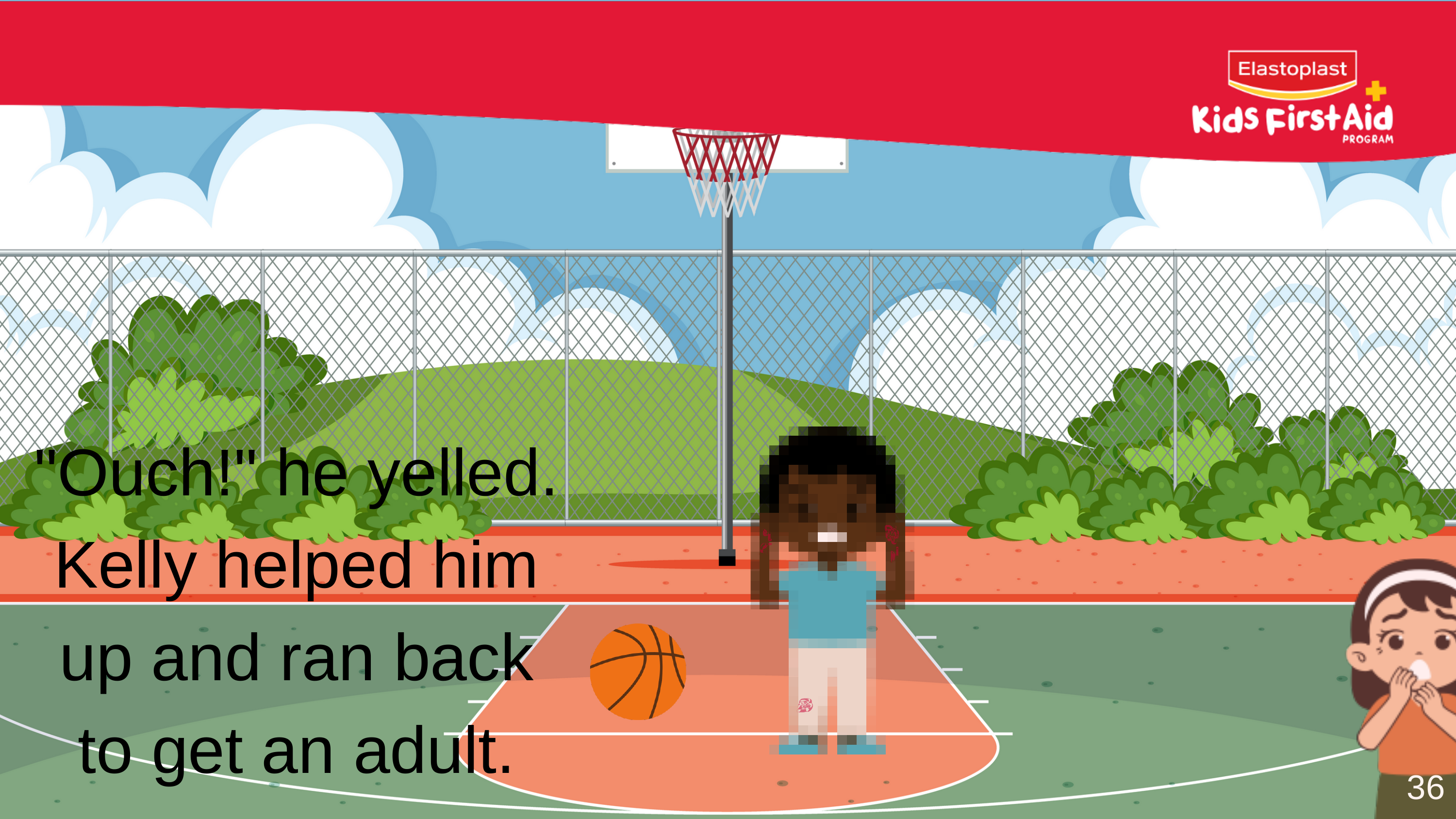

"Ouch!" he yelled. Kelly helped him up and ran back to get an adult.

36